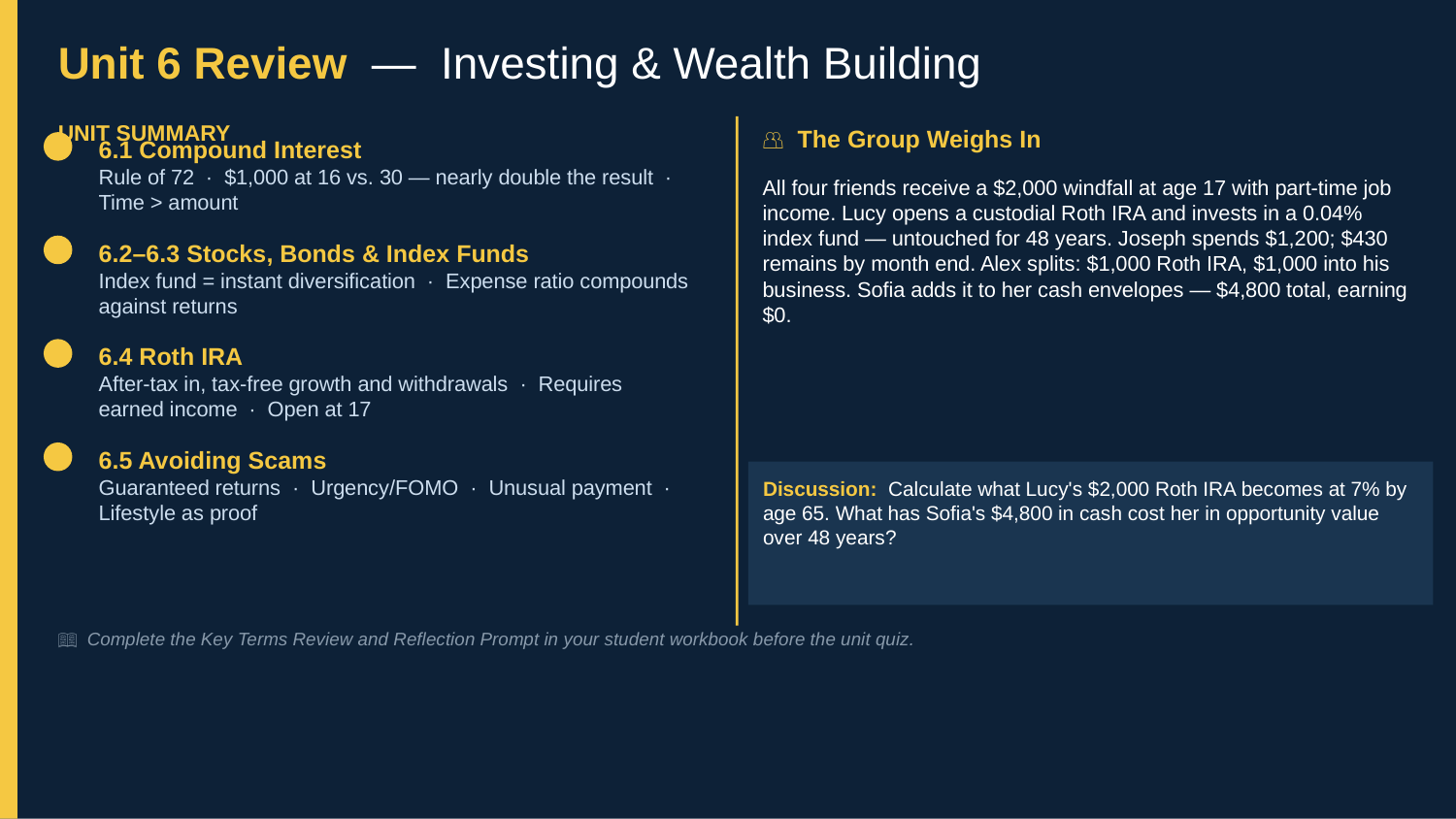

Unit 6 Review  —  Investing & Wealth Building
UNIT SUMMARY

👥  The Group Weighs In
6.1 Compound Interest
Rule of 72  ·  $1,000 at 16 vs. 30 — nearly double the result  ·  Time > amount

All four friends receive a $2,000 windfall at age 17 with part-time job income. Lucy opens a custodial Roth IRA and invests in a 0.04% index fund — untouched for 48 years. Joseph spends $1,200; $430 remains by month end. Alex splits: $1,000 Roth IRA, $1,000 into his business. Sofia adds it to her cash envelopes — $4,800 total, earning $0.
6.2–6.3 Stocks, Bonds & Index Funds
Index fund = instant diversification  ·  Expense ratio compounds against returns

6.4 Roth IRA
After-tax in, tax-free growth and withdrawals  ·  Requires earned income  ·  Open at 17

6.5 Avoiding Scams
Guaranteed returns  ·  Urgency/FOMO  ·  Unusual payment  ·  Lifestyle as proof

Discussion:  Calculate what Lucy's $2,000 Roth IRA becomes at 7% by age 65. What has Sofia's $4,800 in cash cost her in opportunity value over 48 years?
📖  Complete the Key Terms Review and Reflection Prompt in your student workbook before the unit quiz.